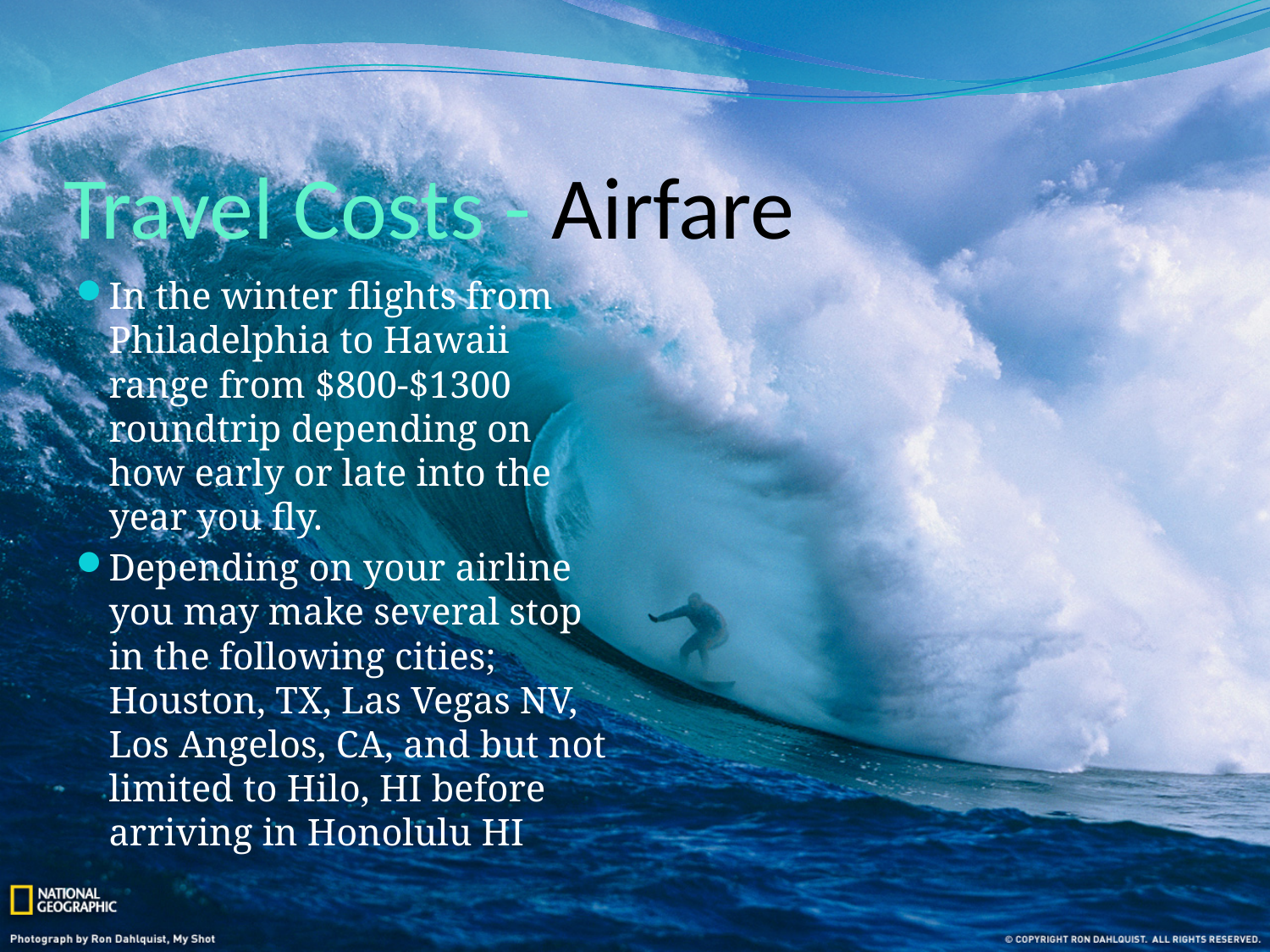

# Travel Costs - Airfare
In the winter flights from Philadelphia to Hawaii range from $800-$1300  roundtrip depending on how early or late into the year you fly.
Depending on your airline you may make several stop in the following cities; Houston, TX, Las Vegas NV, Los Angelos, CA, and but not limited to Hilo, HI before arriving in Honolulu HI